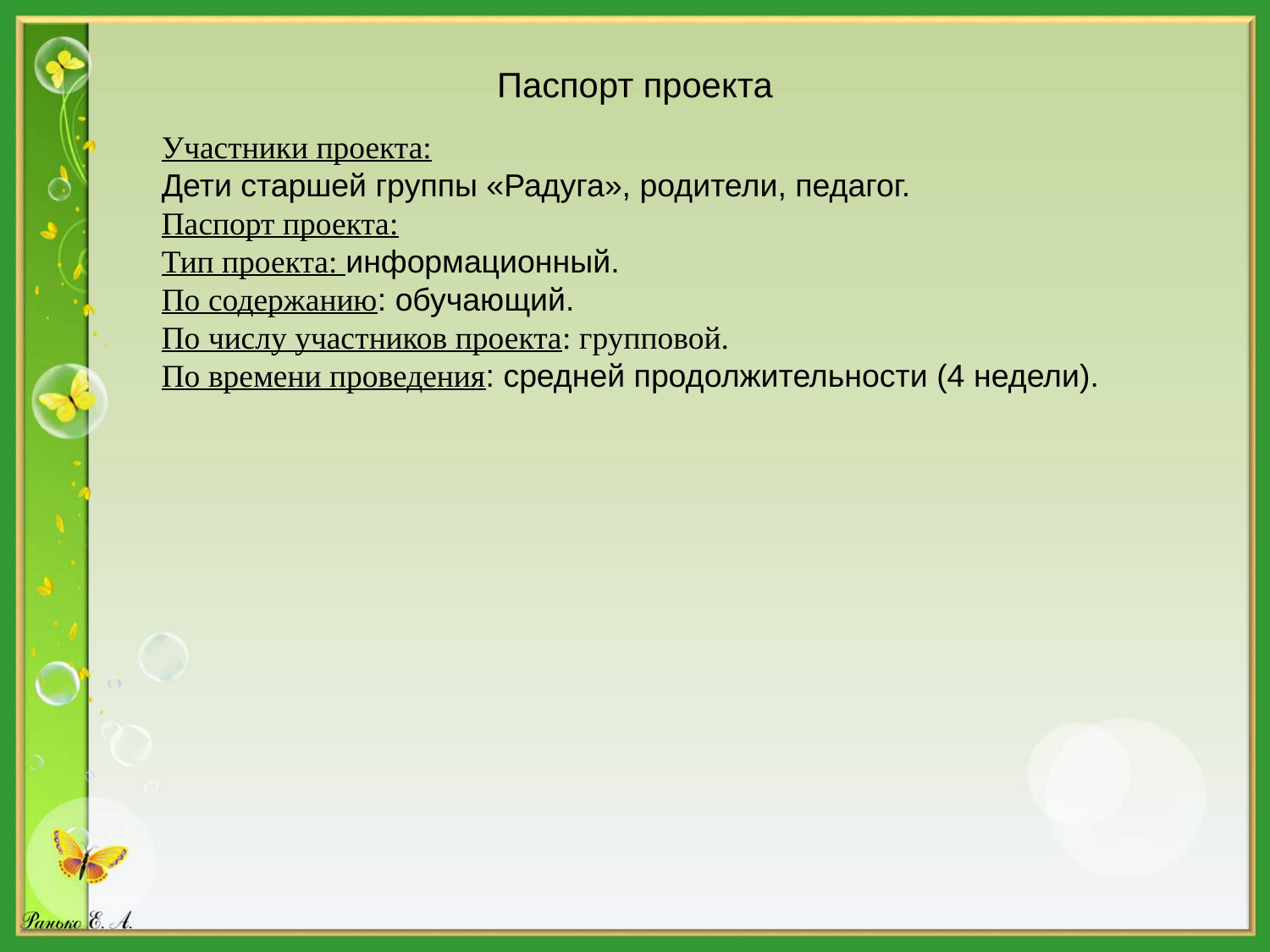

# Паспорт проекта
Участники проекта:
Дети старшей группы «Радуга», родители, педагог.
Паспорт проекта:
Тип проекта: информационный.
По содержанию: обучающий.
По числу участников проекта: групповой.
По времени проведения: средней продолжительности (4 недели).